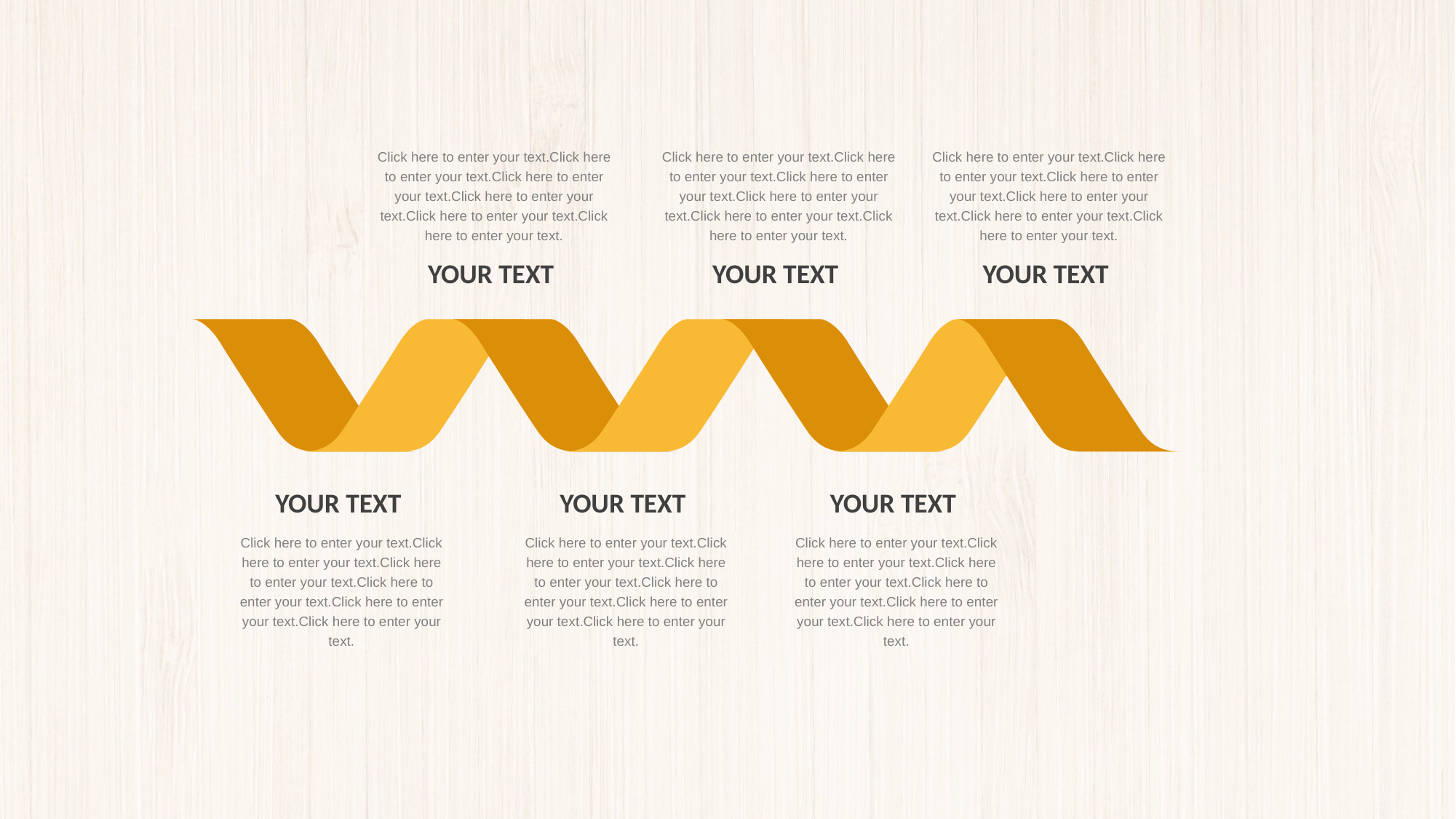

Click here to enter your text.Click here to enter your text.Click here to enter your text.Click here to enter your text.Click here to enter your text.Click here to enter your text.
Click here to enter your text.Click here to enter your text.Click here to enter your text.Click here to enter your text.Click here to enter your text.Click here to enter your text.
Click here to enter your text.Click here to enter your text.Click here to enter your text.Click here to enter your text.Click here to enter your text.Click here to enter your text.
YOUR TEXT
YOUR TEXT
YOUR TEXT

YOUR TEXT
YOUR TEXT
YOUR TEXT
Click here to enter your text.Click here to enter your text.Click here to enter your text.Click here to enter your text.Click here to enter your text.Click here to enter your text.
Click here to enter your text.Click here to enter your text.Click here to enter your text.Click here to enter your text.Click here to enter your text.Click here to enter your text.
Click here to enter your text.Click here to enter your text.Click here to enter your text.Click here to enter your text.Click here to enter your text.Click here to enter your text.